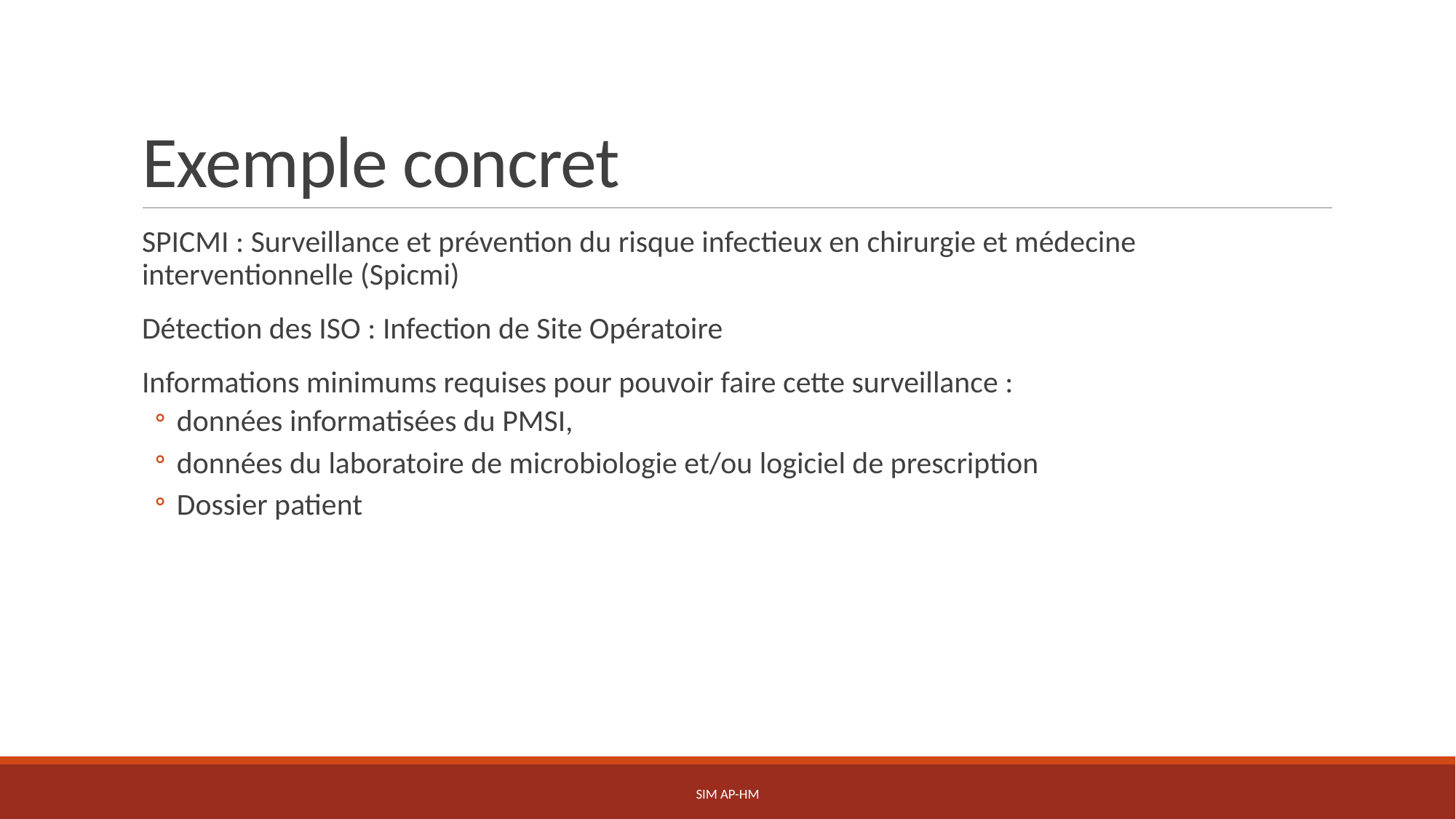

# Exemple concret
SPICMI : Surveillance et prévention du risque infectieux en chirurgie et médecine interventionnelle (Spicmi)
Détection des ISO : Infection de Site Opératoire
Informations minimums requises pour pouvoir faire cette surveillance :
données informatisées du PMSI,
données du laboratoire de microbiologie et/ou logiciel de prescription
Dossier patient

SIM AP-HM